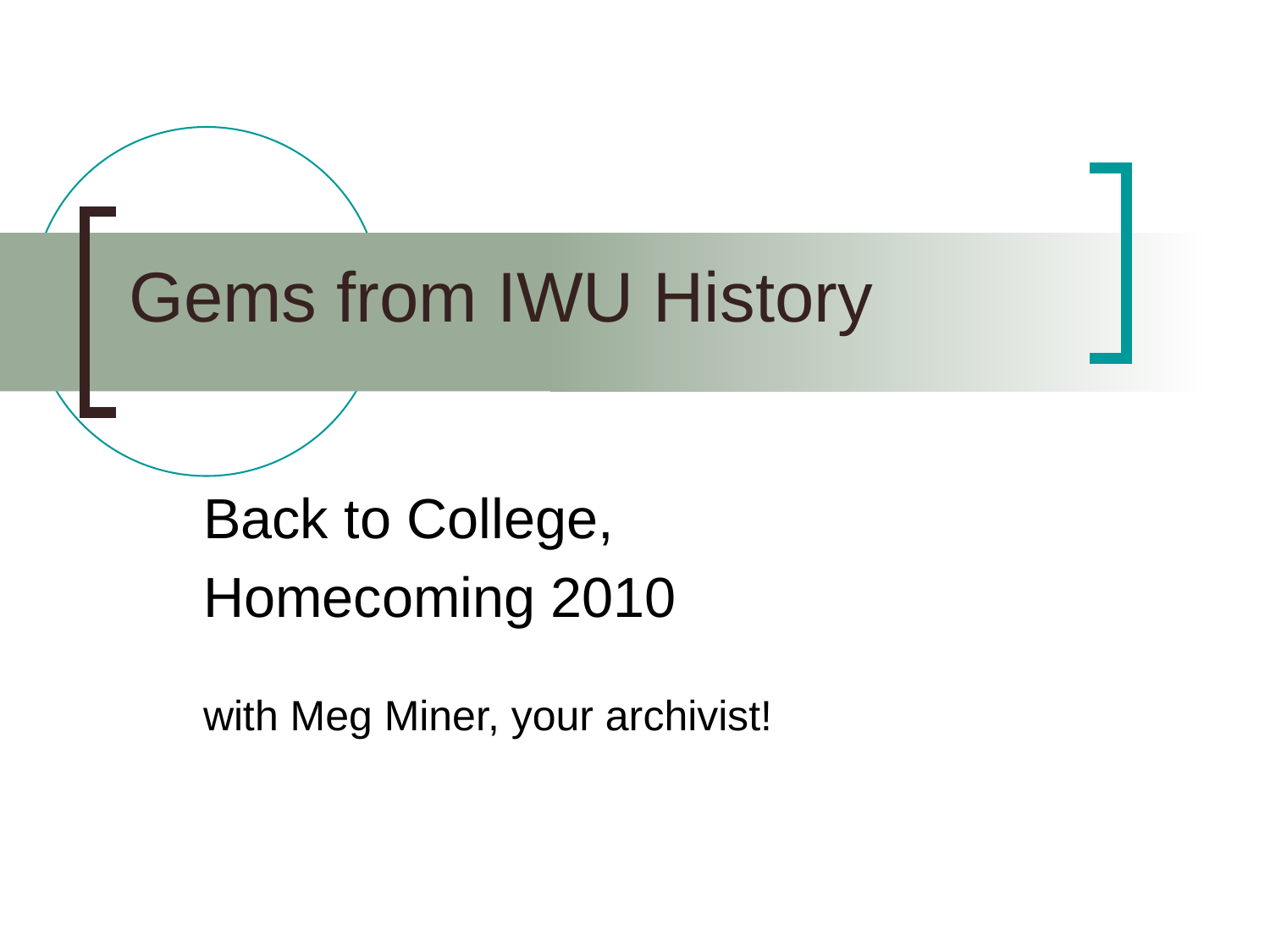

# Gems from IWU History
Back to College,
Homecoming 2010
with Meg Miner, your archivist!